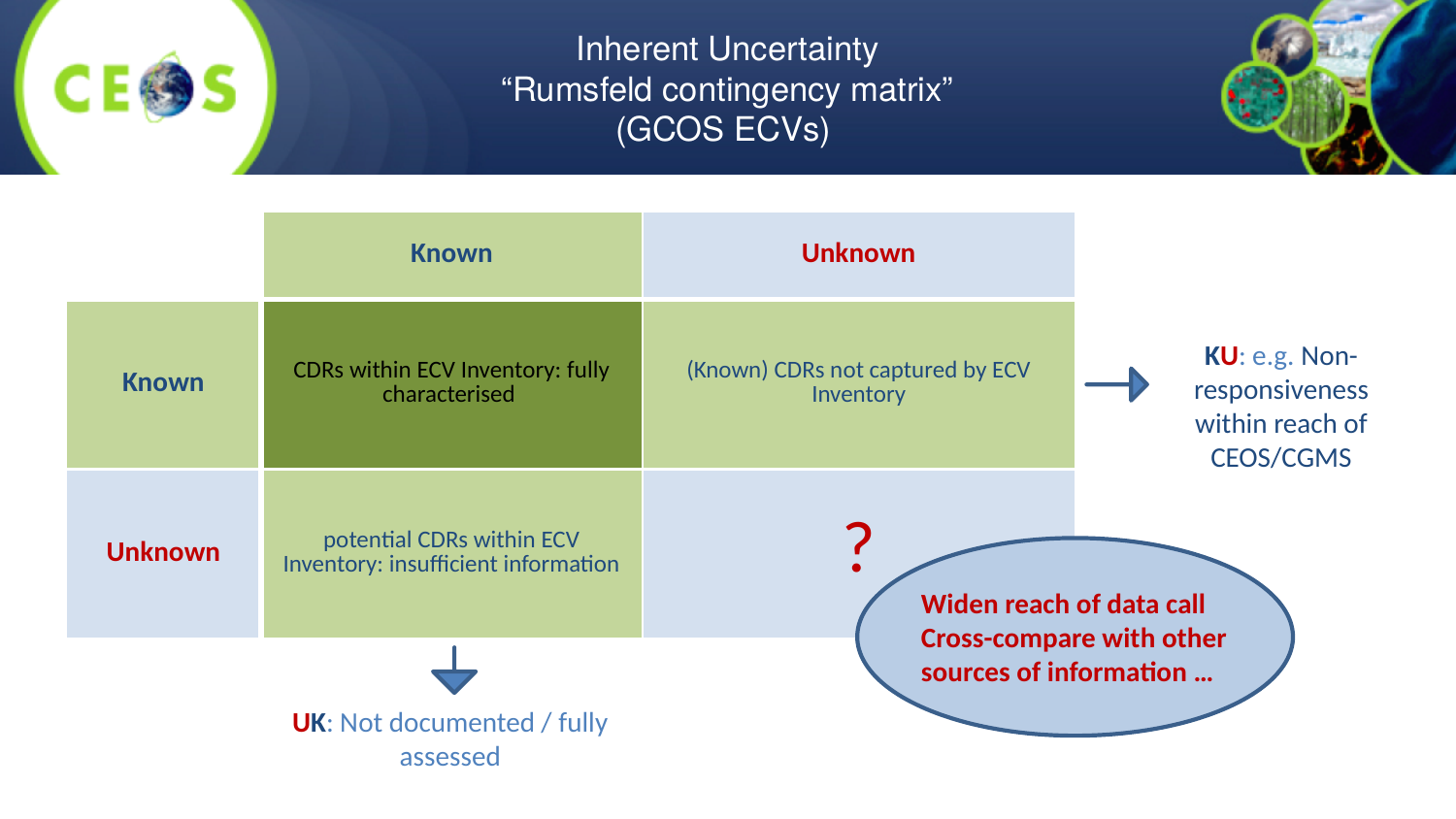

# Inherent Uncertainty “Rumsfeld contingency matrix” (GCOS ECVs)
|  | Known | Unknown |
| --- | --- | --- |
| Known | CDRs within ECV Inventory: fully characterised | (Known) CDRs not captured by ECV Inventory |
| Unknown | potential CDRs within ECV Inventory: insufficient information | ? |
KU: e.g. Non-responsiveness within reach of CEOS/CGMS

Widen reach of data call
Cross-compare with other sources of information …

UK: Not documented / fully assessed